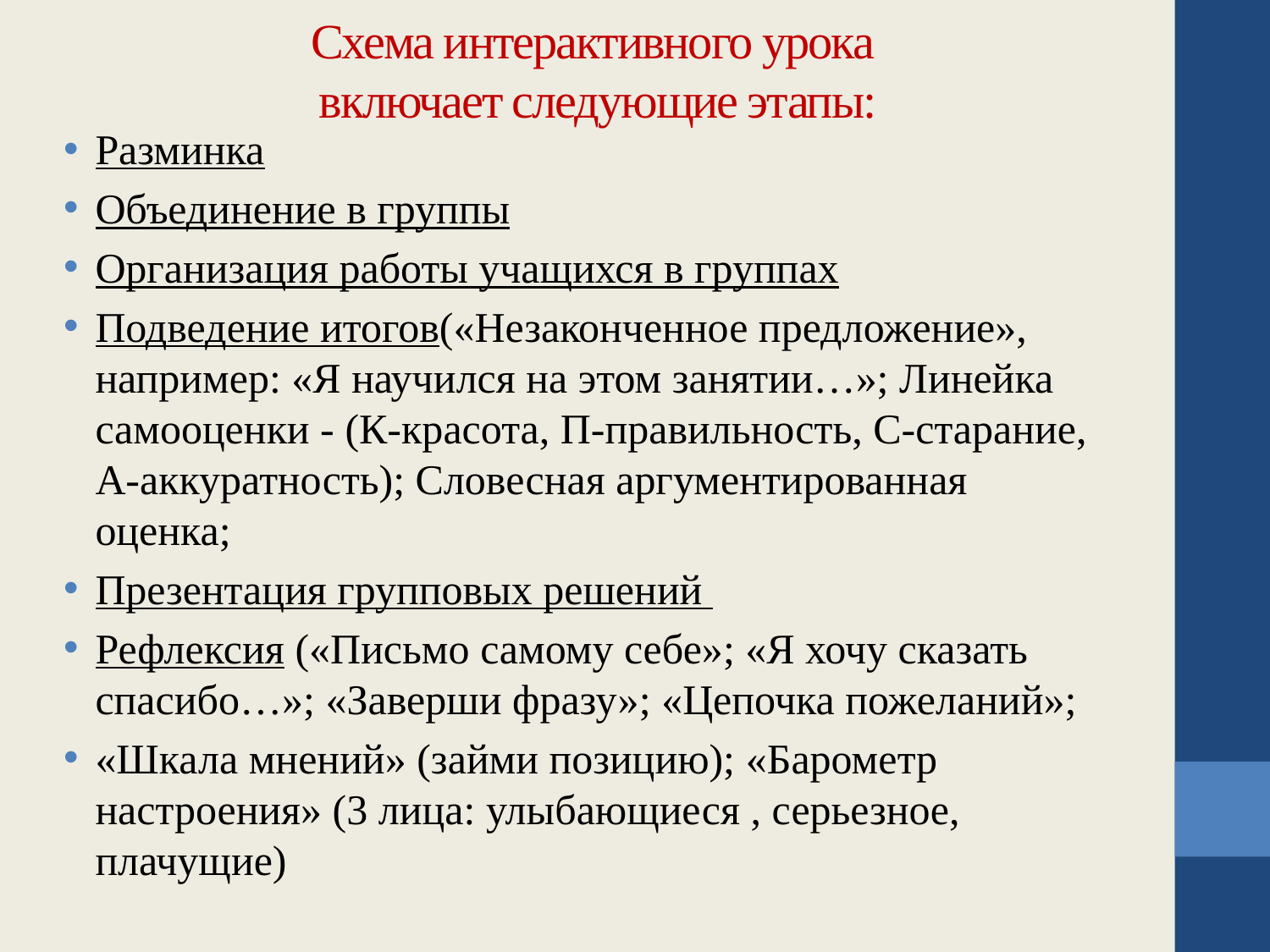

# Схема интерактивного урока включает следующие этапы:
Разминка
Объединение в группы
Организация работы учащихся в группах
Подведение итогов(«Незаконченное предложение», например: «Я научился на этом занятии…»; Линейка самооценки - (К-красота, П-правильность, С-старание, А-аккуратность); Словесная аргументированная оценка;
Презентация групповых решений
Рефлексия («Письмо самому себе»; «Я хочу сказать спасибо…»; «Заверши фразу»; «Цепочка пожеланий»;
«Шкала мнений» (займи позицию); «Барометр настроения» (3 лица: улыбающиеся , серьезное, плачущие)